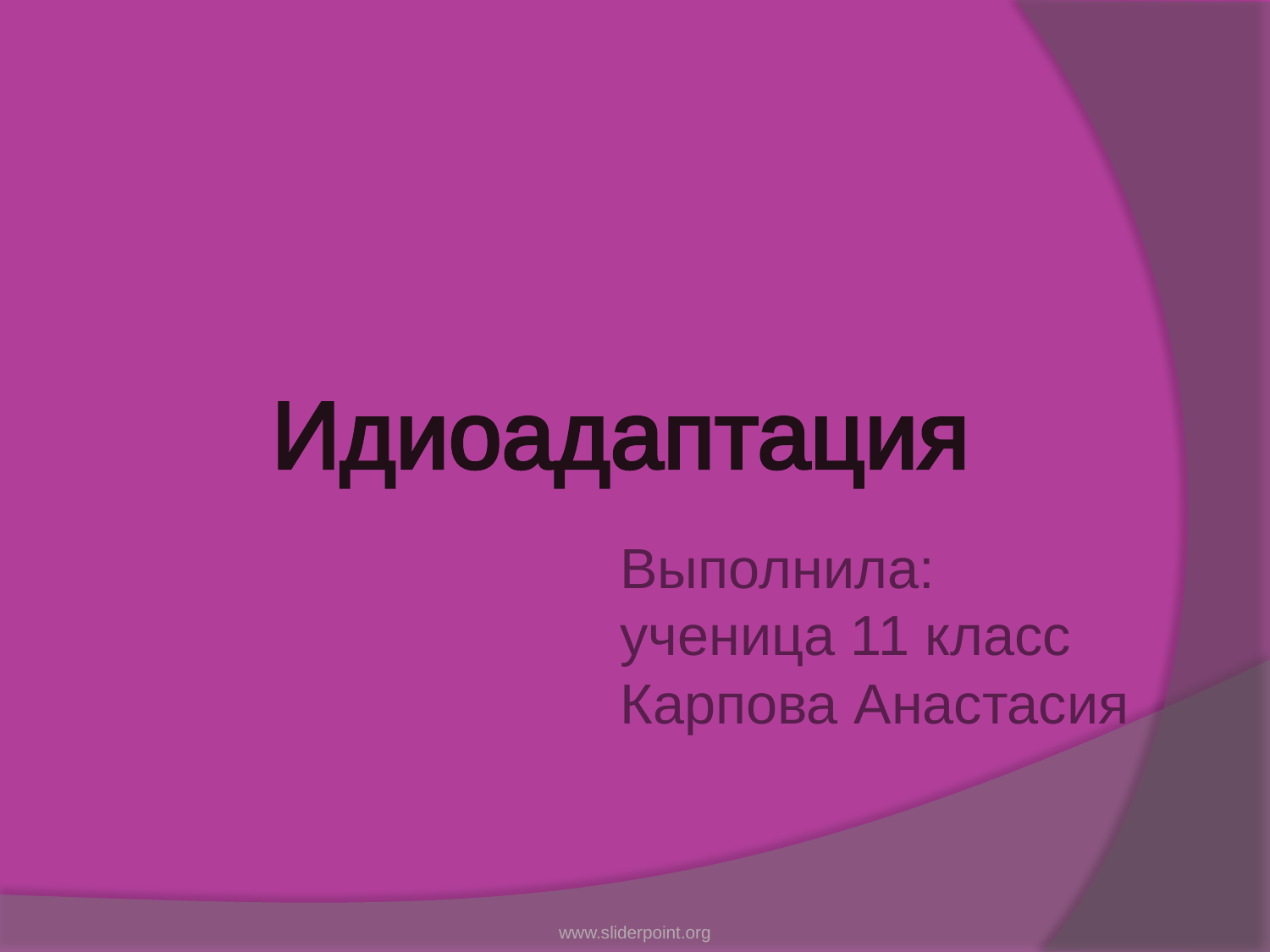

Идиоадаптация
Выполнила:
ученица 11 класс
Карпова Анастасия
www.sliderpoint.org